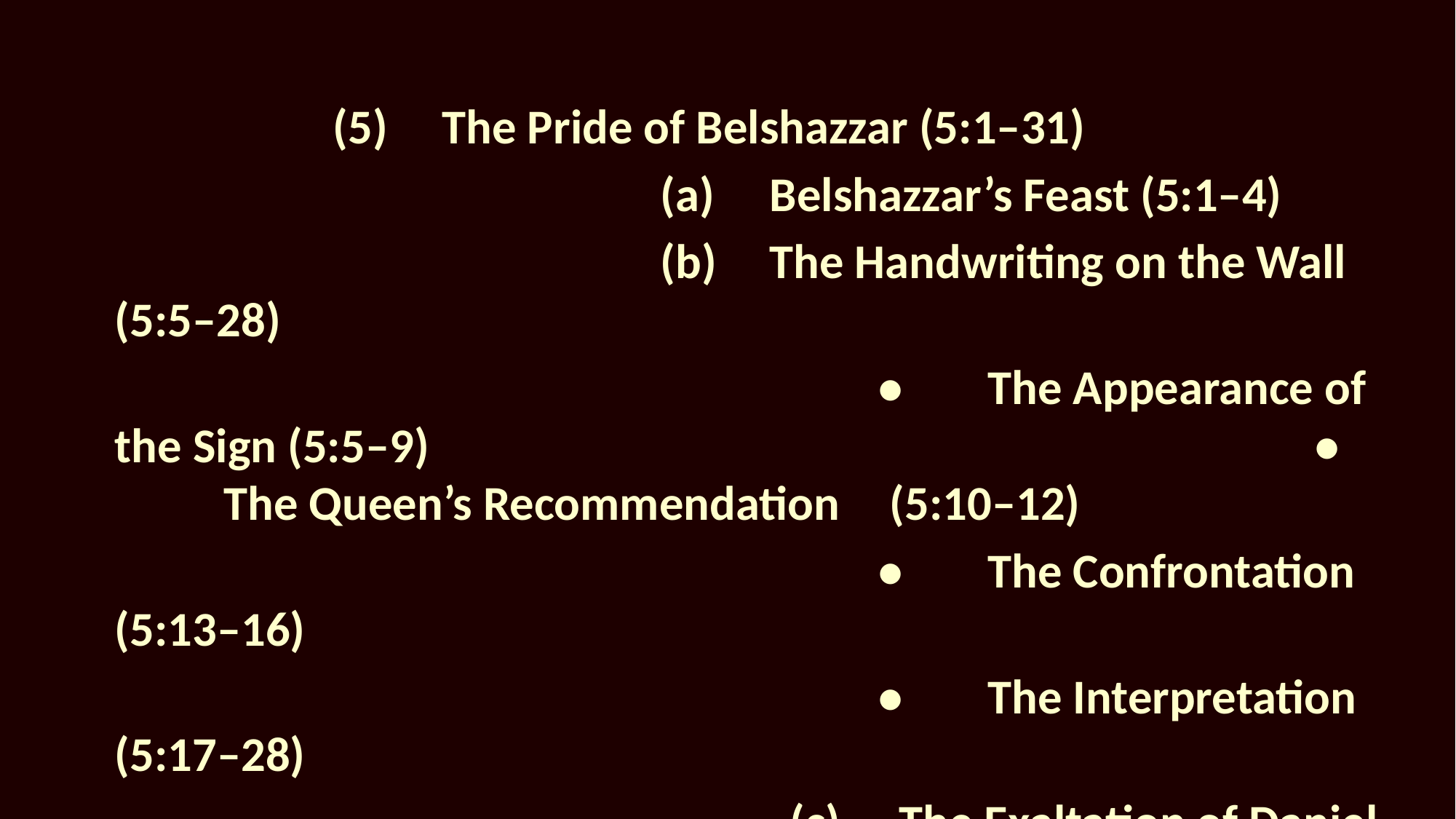

(5)	The Pride of Belshazzar (5:1–31)
					(a)	Belshazzar’s Feast (5:1–4)
					(b)	The Handwriting on the Wall (5:5–28)
							•	The Appearance of the Sign (5:5–9)									•	The Queen’s Recommendation	 (5:10–12)
							•	The Confrontation (5:13–16)
							•	The Interpretation (5:17–28)
					(c)	The Exaltation of Daniel and the Fall of Belshazzar (5:29–30)